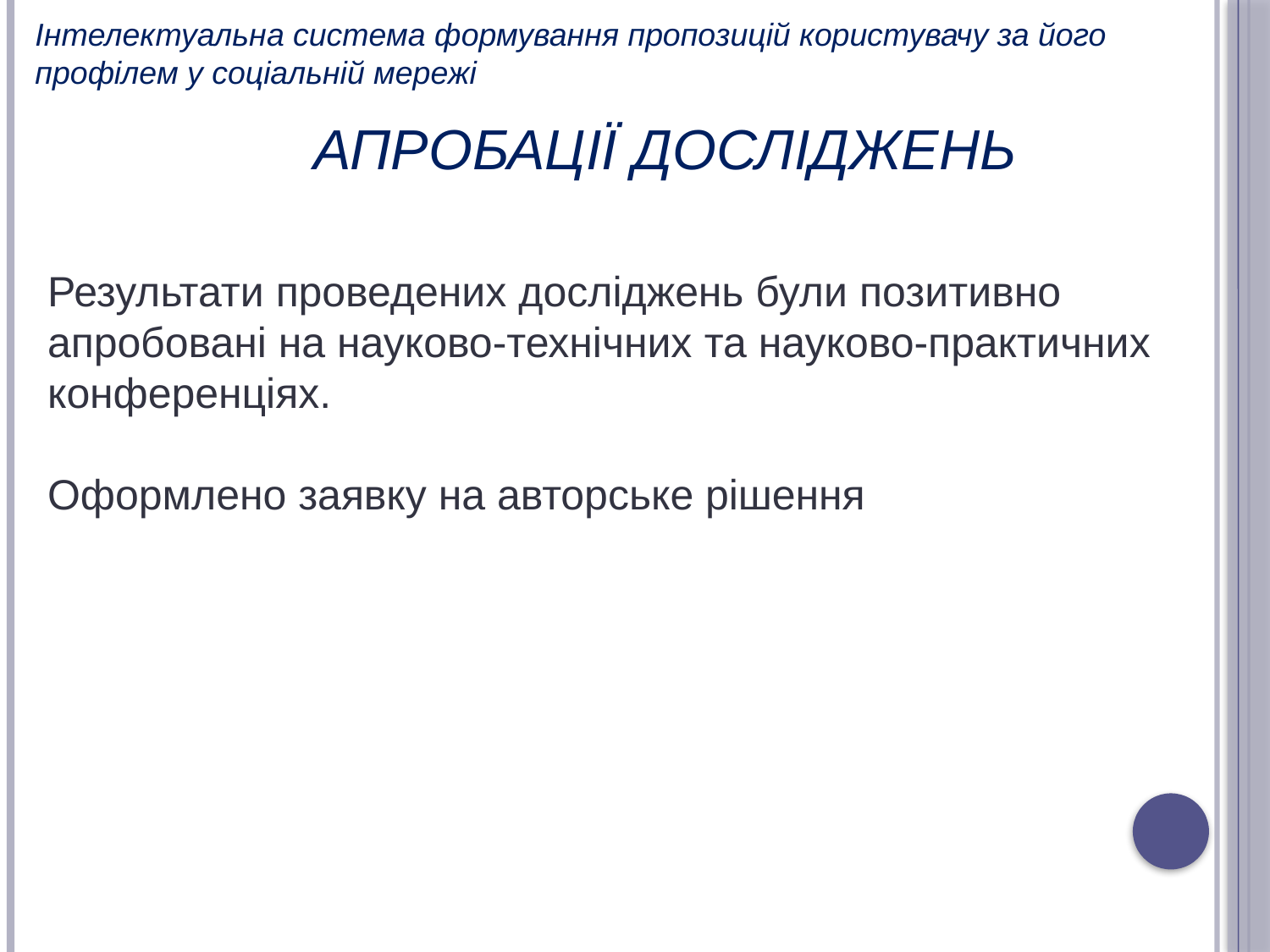

Інтелектуальна система формування пропозицій користувачу за його
профілем у соціальній мережі
# Апробації досліджень
Результати проведених досліджень були позитивно апробовані на науково-технічних та науково-практичних конференціях.

Оформлено заявку на авторське рішення